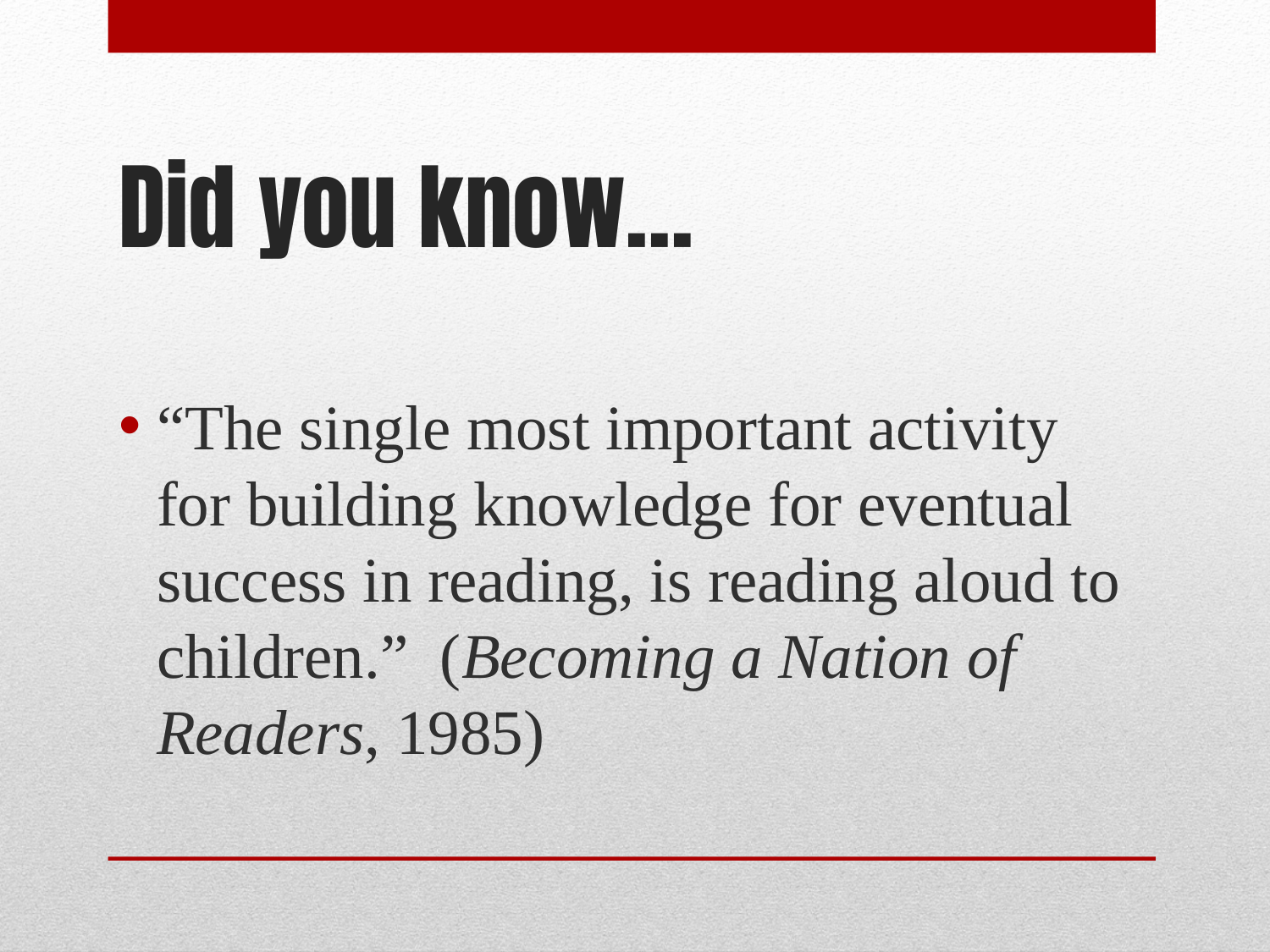

# Did you know…
“The single most important activity for building knowledge for eventual success in reading, is reading aloud to children.”  (Becoming a Nation of Readers, 1985)